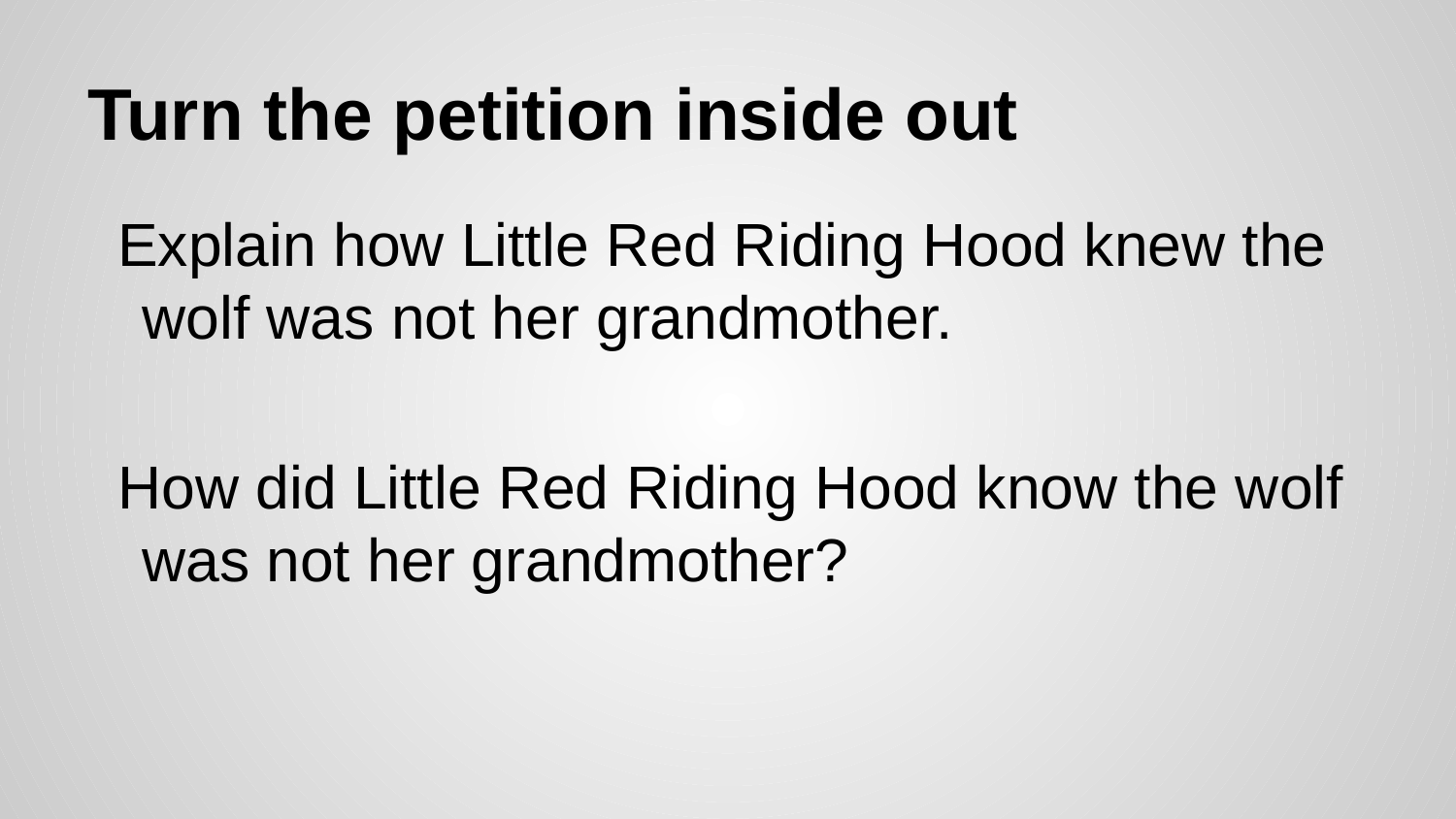

# Turn the petition inside out
Explain how Little Red Riding Hood knew the wolf was not her grandmother.

How did Little Red Riding Hood know the wolf was not her grandmother?